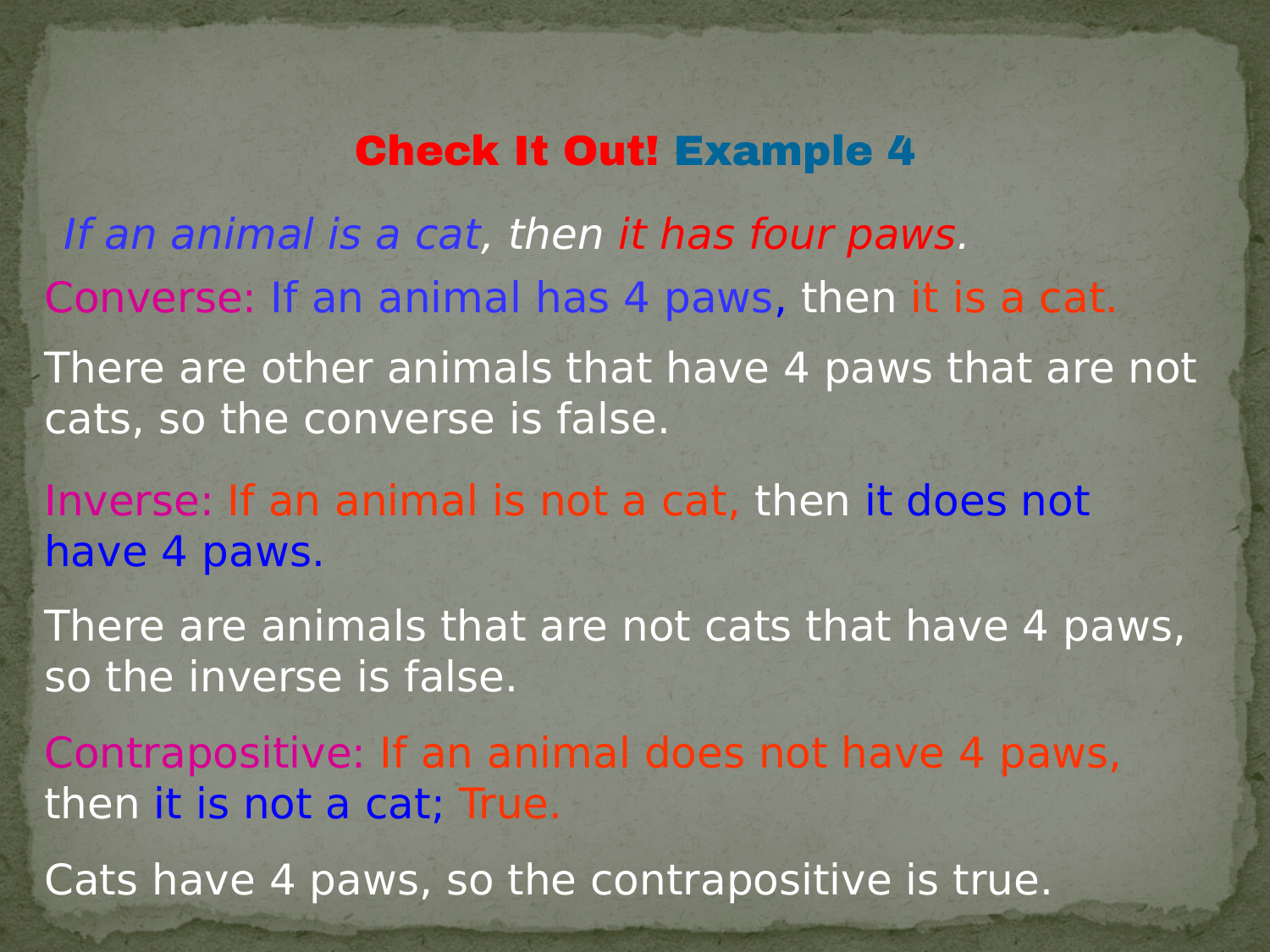

Check It Out! Example 4
If an animal is a cat, then it has four paws.
Converse: If an animal has 4 paws, then it is a cat.
There are other animals that have 4 paws that are not cats, so the converse is false.
Inverse: If an animal is not a cat, then it does not have 4 paws.
There are animals that are not cats that have 4 paws, so the inverse is false.
Contrapositive: If an animal does not have 4 paws, then it is not a cat; True.
Cats have 4 paws, so the contrapositive is true.